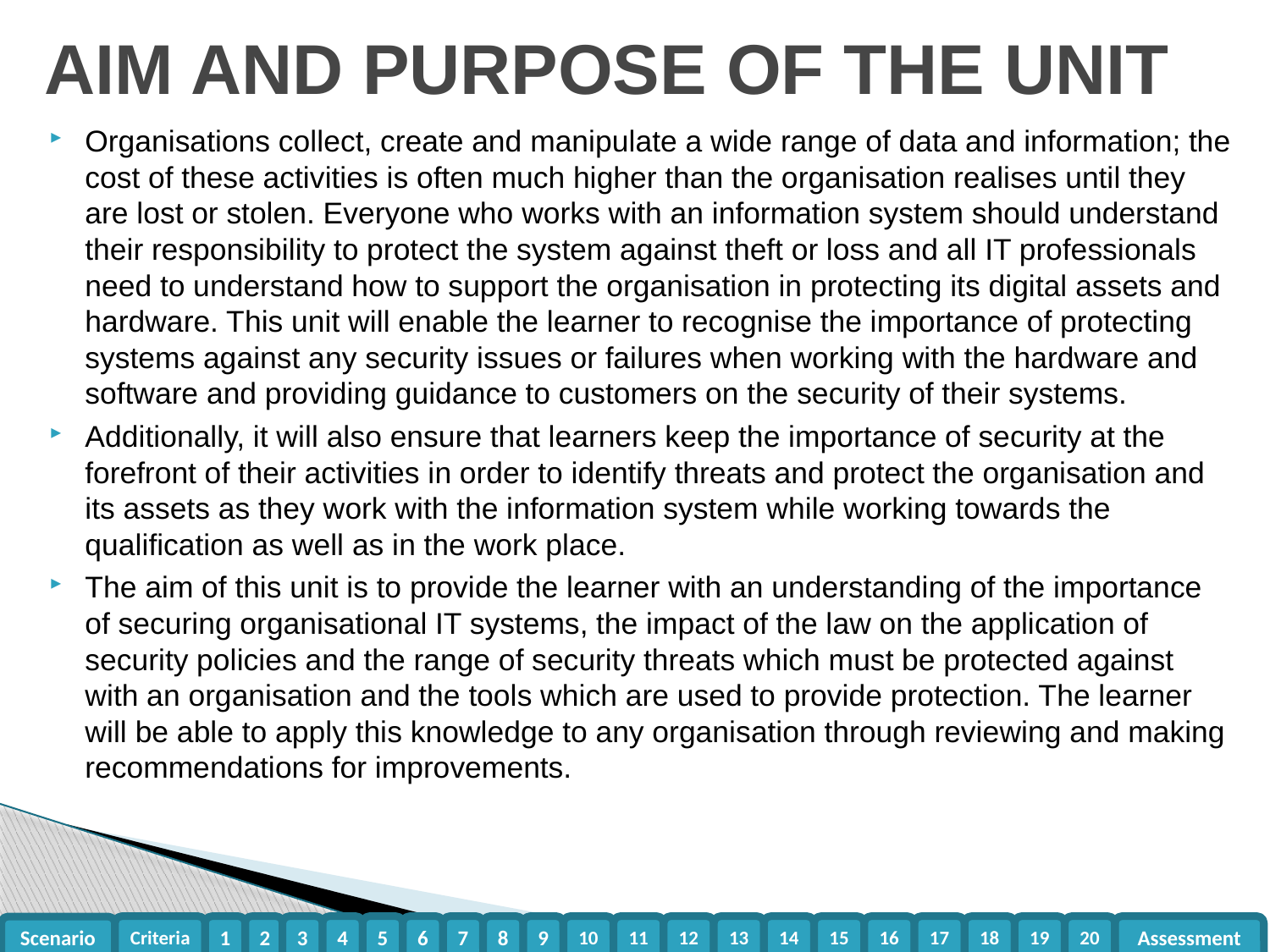

# AIM AND PURPOSE OF THE UNIT
Organisations collect, create and manipulate a wide range of data and information; the cost of these activities is often much higher than the organisation realises until they are lost or stolen. Everyone who works with an information system should understand their responsibility to protect the system against theft or loss and all IT professionals need to understand how to support the organisation in protecting its digital assets and hardware. This unit will enable the learner to recognise the importance of protecting systems against any security issues or failures when working with the hardware and software and providing guidance to customers on the security of their systems.
Additionally, it will also ensure that learners keep the importance of security at the forefront of their activities in order to identify threats and protect the organisation and its assets as they work with the information system while working towards the qualification as well as in the work place.
The aim of this unit is to provide the learner with an understanding of the importance of securing organisational IT systems, the impact of the law on the application of security policies and the range of security threats which must be protected against with an organisation and the tools which are used to provide protection. The learner will be able to apply this knowledge to any organisation through reviewing and making recommendations for improvements.